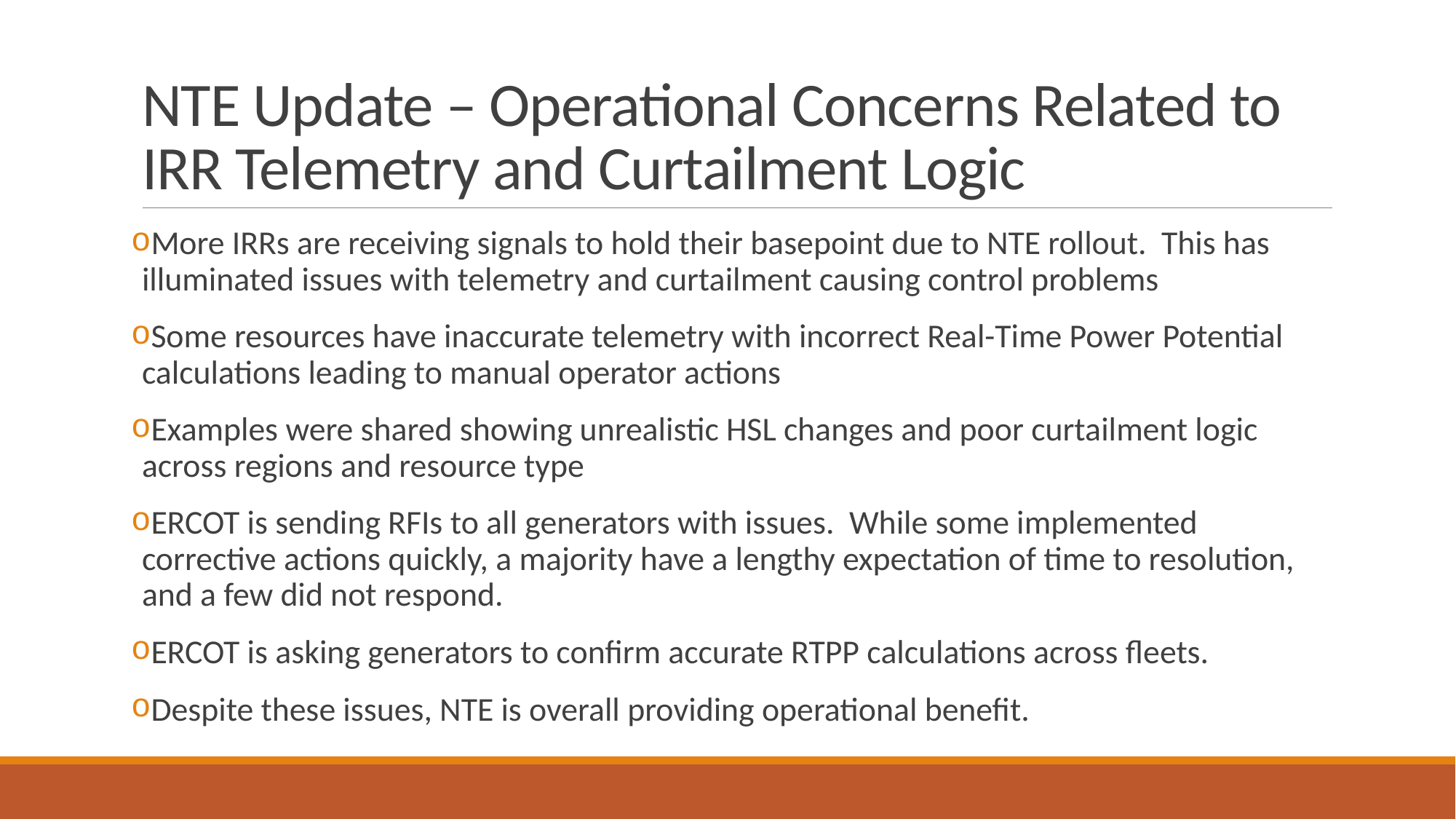

# NTE Update – Operational Concerns Related to IRR Telemetry and Curtailment Logic
More IRRs are receiving signals to hold their basepoint due to NTE rollout.  This has illuminated issues with telemetry and curtailment causing control problems
Some resources have inaccurate telemetry with incorrect Real-Time Power Potential calculations leading to manual operator actions
Examples were shared showing unrealistic HSL changes and poor curtailment logic across regions and resource type
ERCOT is sending RFIs to all generators with issues.  While some implemented corrective actions quickly, a majority have a lengthy expectation of time to resolution, and a few did not respond.
ERCOT is asking generators to confirm accurate RTPP calculations across fleets.
Despite these issues, NTE is overall providing operational benefit.